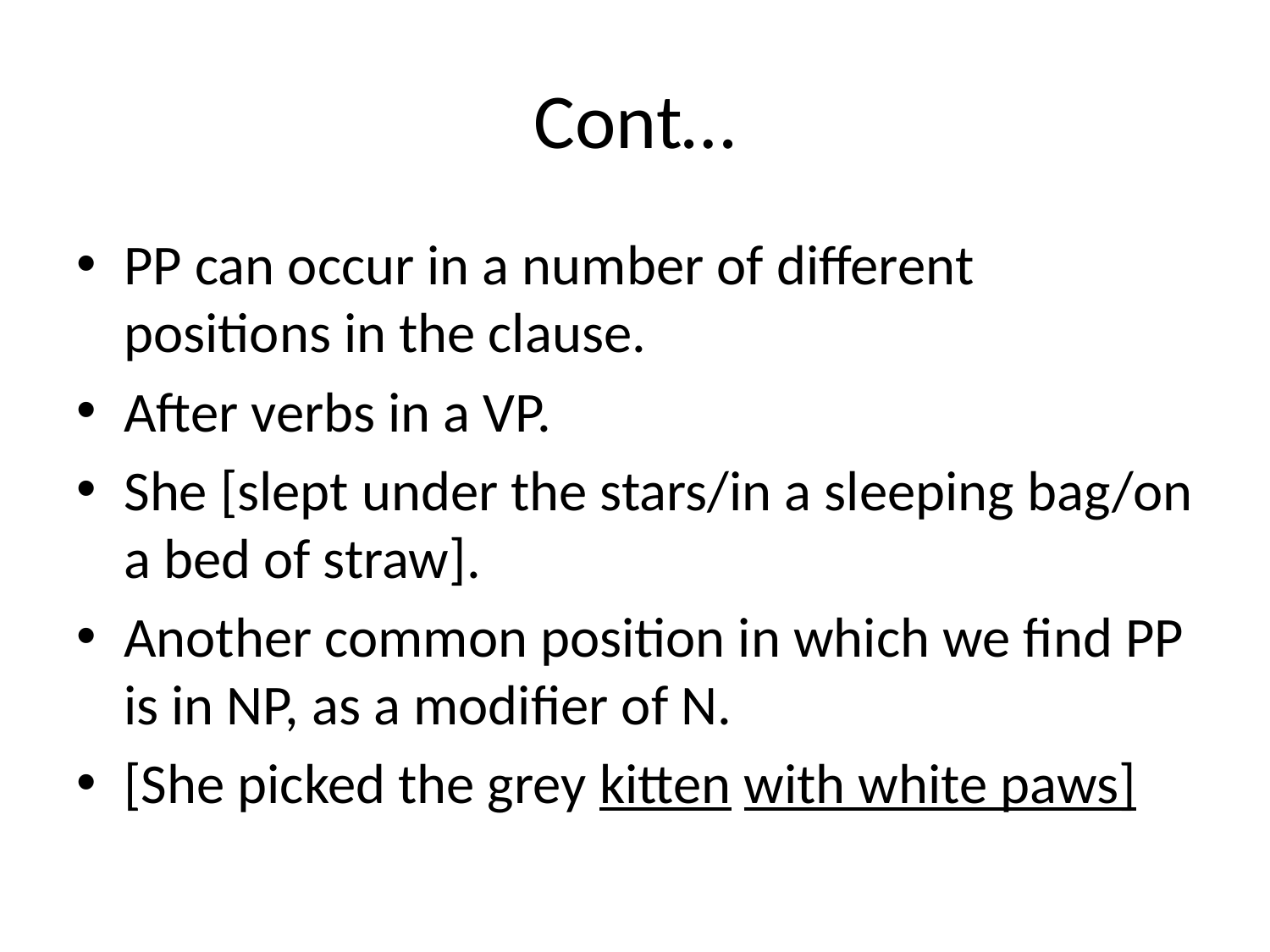

# Cont…
PP can occur in a number of different positions in the clause.
After verbs in a VP.
She [slept under the stars/in a sleeping bag/on a bed of straw].
Another common position in which we find PP is in NP, as a modifier of N.
[She picked the grey kitten with white paws]